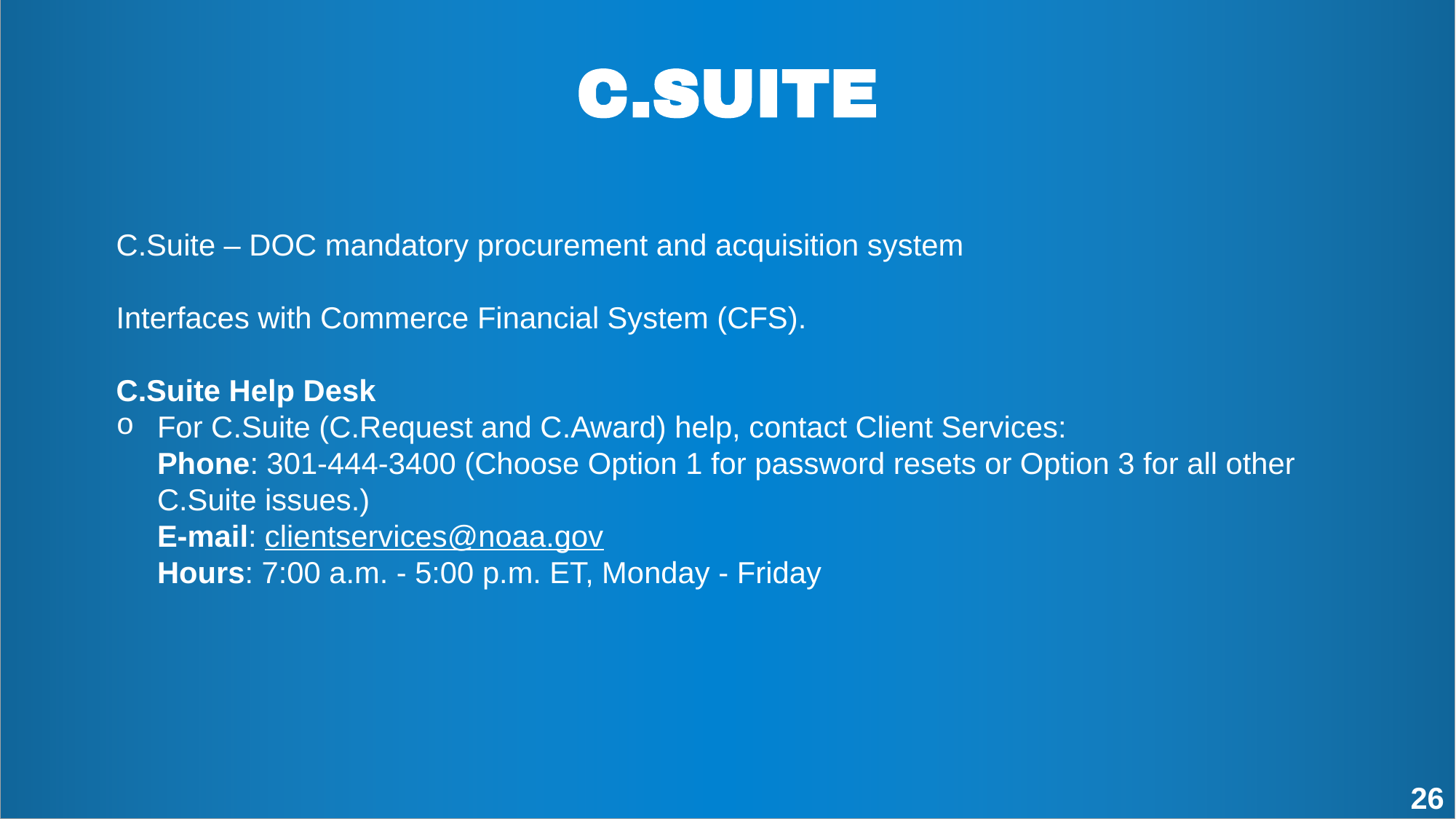

C.SUITE
C.Suite – DOC mandatory procurement and acquisition system
Interfaces with Commerce Financial System (CFS).

C.Suite Help Desk
For C.Suite (C.Request and C.Award) help, contact Client Services:
Phone: 301-444-3400 (Choose Option 1 for password resets or Option 3 for all other C.Suite issues.)
E-mail: clientservices@noaa.gov
Hours: 7:00 a.m. - 5:00 p.m. ET, Monday - Friday

26